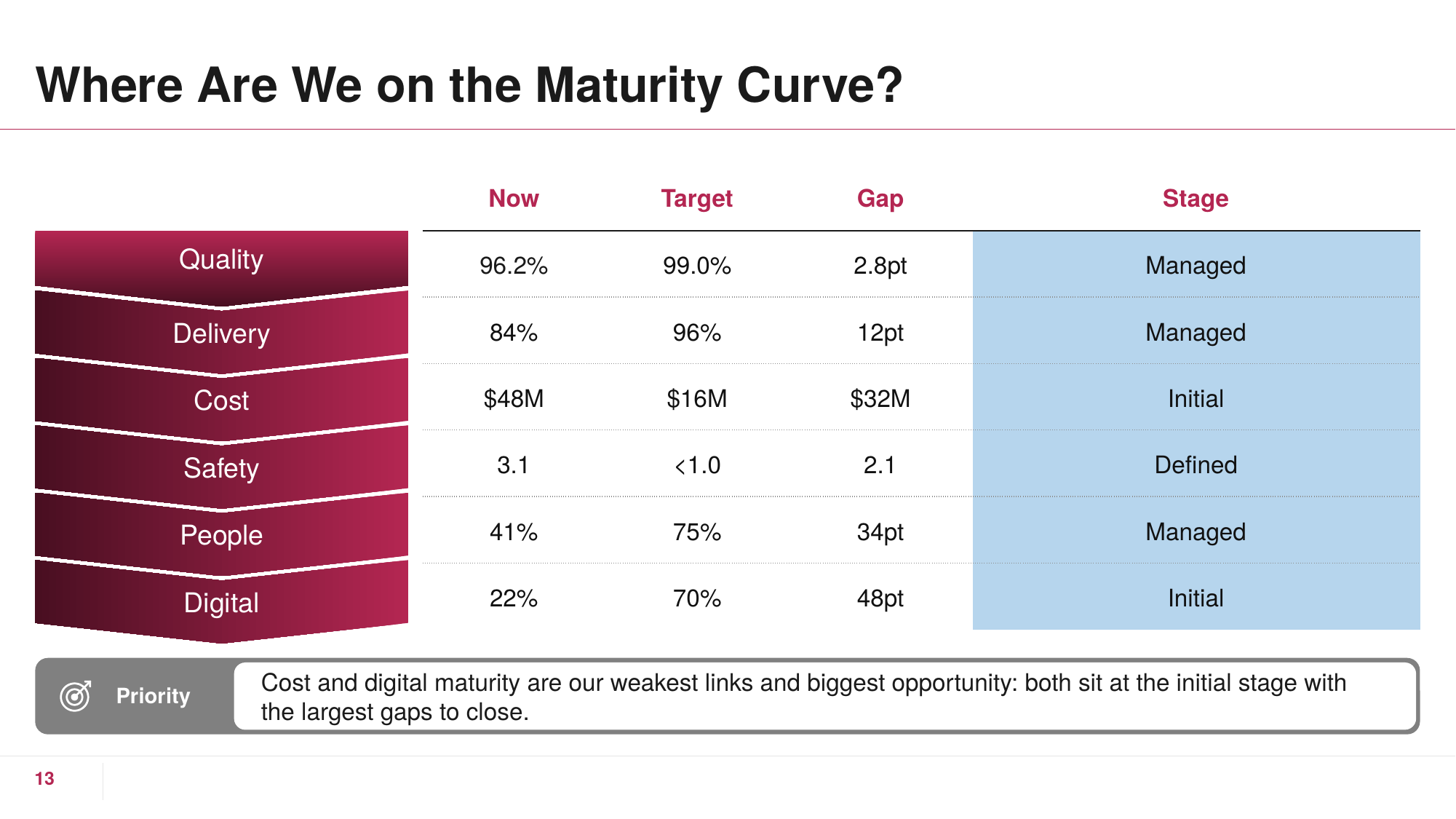

# Where Are We on the Maturity Curve?
| Now | Target | Gap | Stage |
| --- | --- | --- | --- |
| 96.2% | 99.0% | 2.8pt | Managed |
| 84% | 96% | 12pt | Managed |
| $48M | $16M | $32M | Initial |
| 3.1 | <1.0 | 2.1 | Defined |
| 41% | 75% | 34pt | Managed |
| 22% | 70% | 48pt | Initial |
Delivery
Quality
Cost
Safety
People
Digital
Priority

Cost and digital maturity are our weakest links and biggest opportunity: both sit at the initial stage with the largest gaps to close.

13